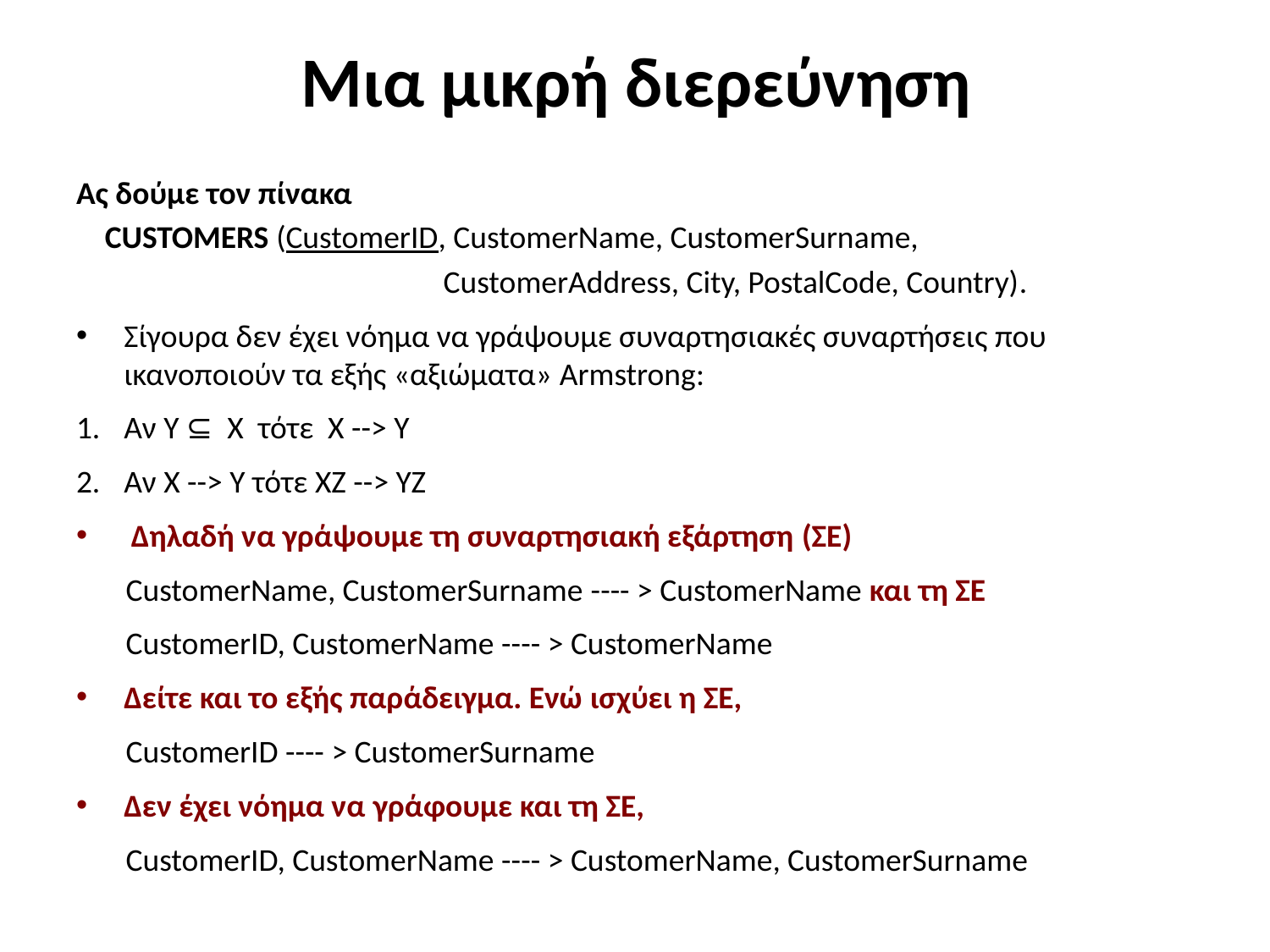

# Μια μικρή διερεύνηση
Ας δούμε τον πίνακα
    CUSTOMERS (CustomerID, CustomerName, CustomerSurname,
                                                   CustomerAddress, City, PostalCode, Country).
Σίγουρα δεν έχει νόημα να γράψουμε συναρτησιακές συναρτήσεις που ικανοποιούν τα εξής «αξιώματα» Armstrong:
Αν Υ ⊆  Χ  τότε  Χ --> Υ
Αν Χ --> Υ τότε ΧΖ --> ΥΖ
 Δηλαδή να γράψουμε τη συναρτησιακή εξάρτηση (ΣΕ)
CustomerName, CustomerSurname ---- > CustomerName και τη ΣΕ
CustomerID, CustomerName ---- > CustomerName
Δείτε και το εξής παράδειγμα. Ενώ ισχύει η ΣΕ,
CustomerID ---- > CustomerSurname
Δεν έχει νόημα να γράφουμε και τη ΣΕ,
CustomerID, CustomerName ---- > CustomerName, CustomerSurname